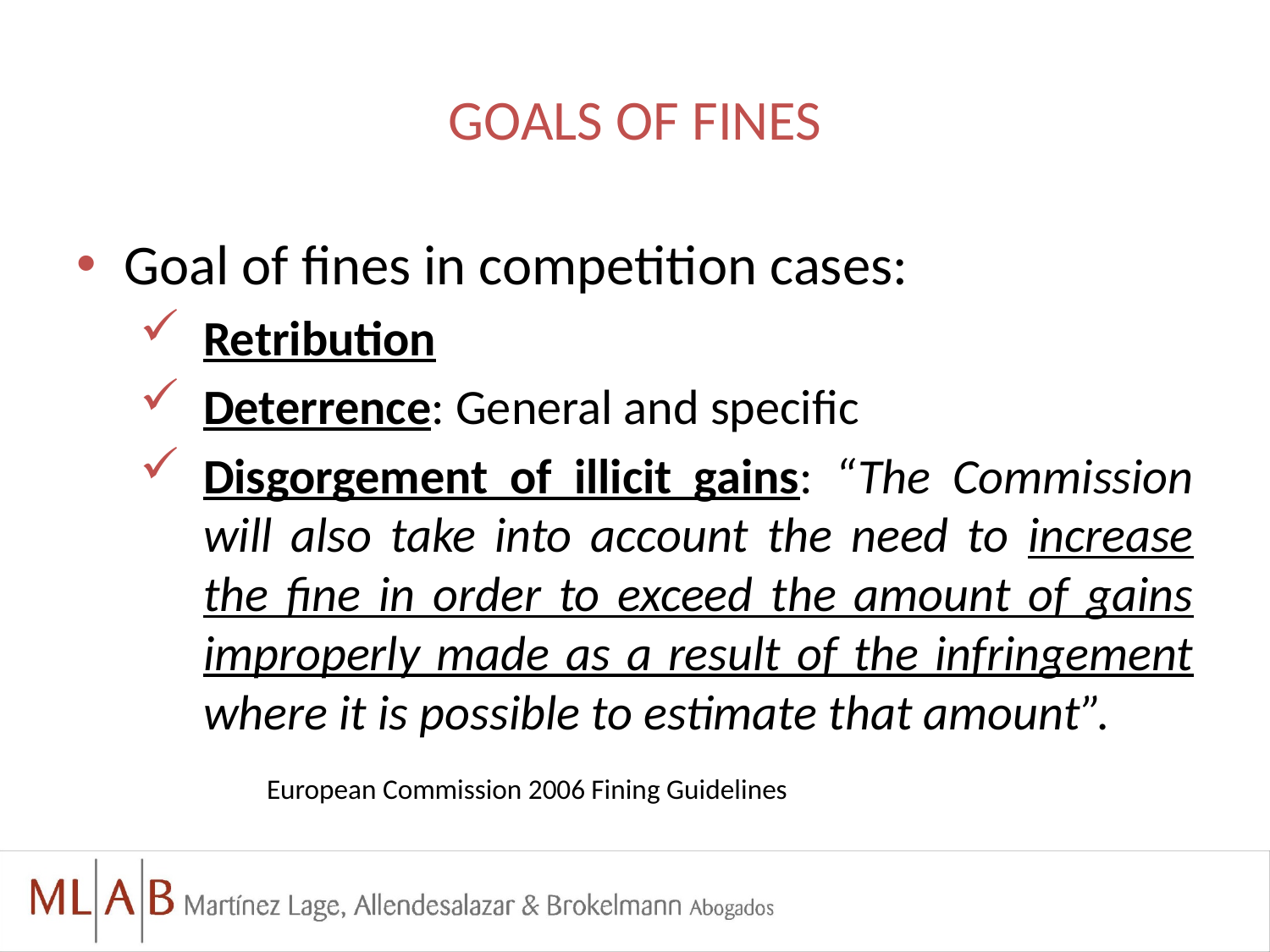

# GOALS OF FINES
Goal of fines in competition cases:
Retribution
Deterrence: General and specific
Disgorgement of illicit gains: “The Commission will also take into account the need to increase the fine in order to exceed the amount of gains improperly made as a result of the infringement where it is possible to estimate that amount”.
	European Commission 2006 Fining Guidelines